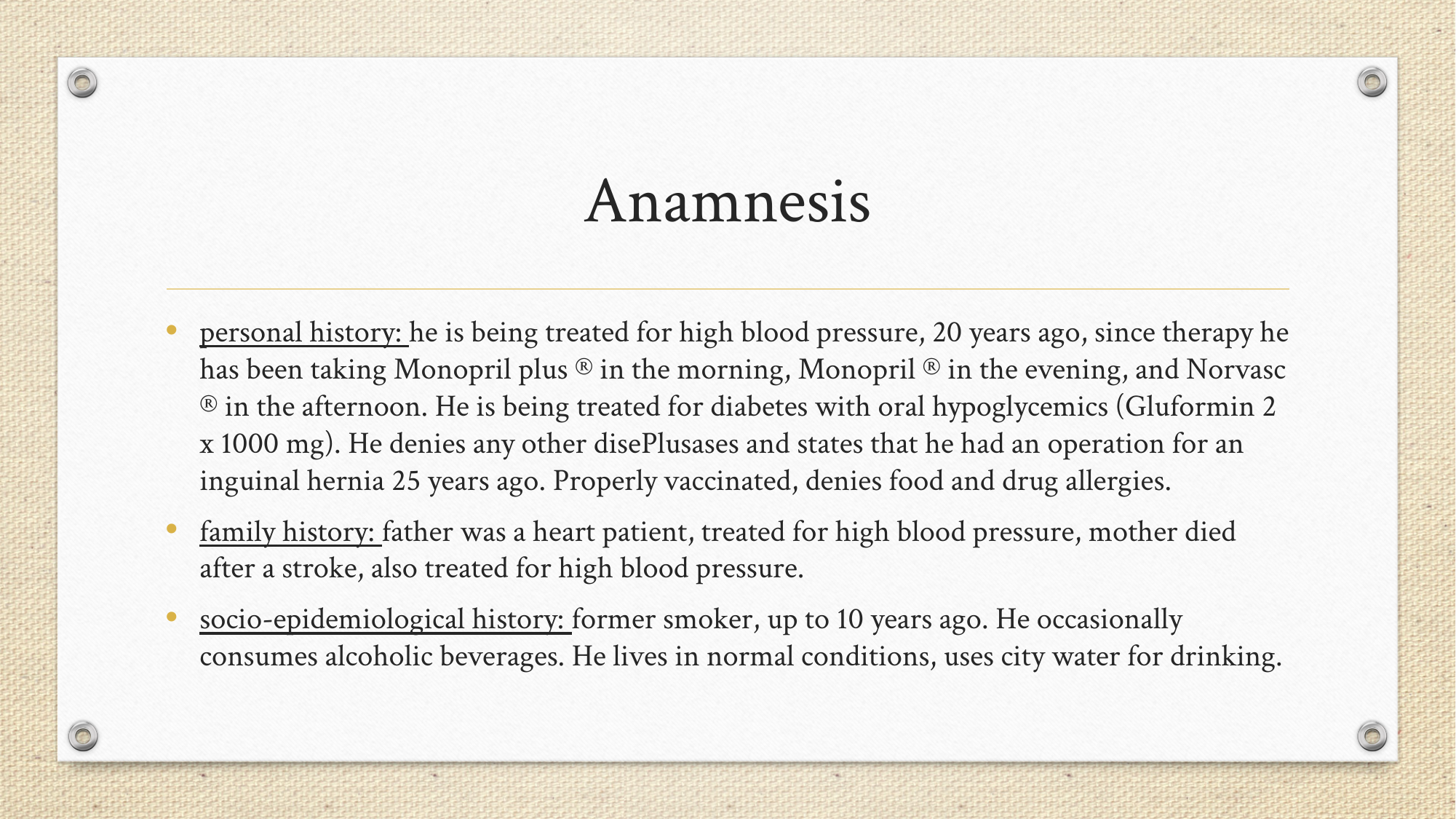

# Anamnesis
personal history: he is being treated for high blood pressure, 20 years ago, since therapy he has been taking Monopril plus ® in the morning, Monopril ® in the evening, and Norvasc ® in the afternoon. He is being treated for diabetes with oral hypoglycemics (Gluformin 2 x 1000 mg). He denies any other disePlusases and states that he had an operation for an inguinal hernia 25 years ago. Properly vaccinated, denies food and drug allergies.
family history: father was a heart patient, treated for high blood pressure, mother died after a stroke, also treated for high blood pressure.
socio-epidemiological history: former smoker, up to 10 years ago. He occasionally consumes alcoholic beverages. He lives in normal conditions, uses city water for drinking.